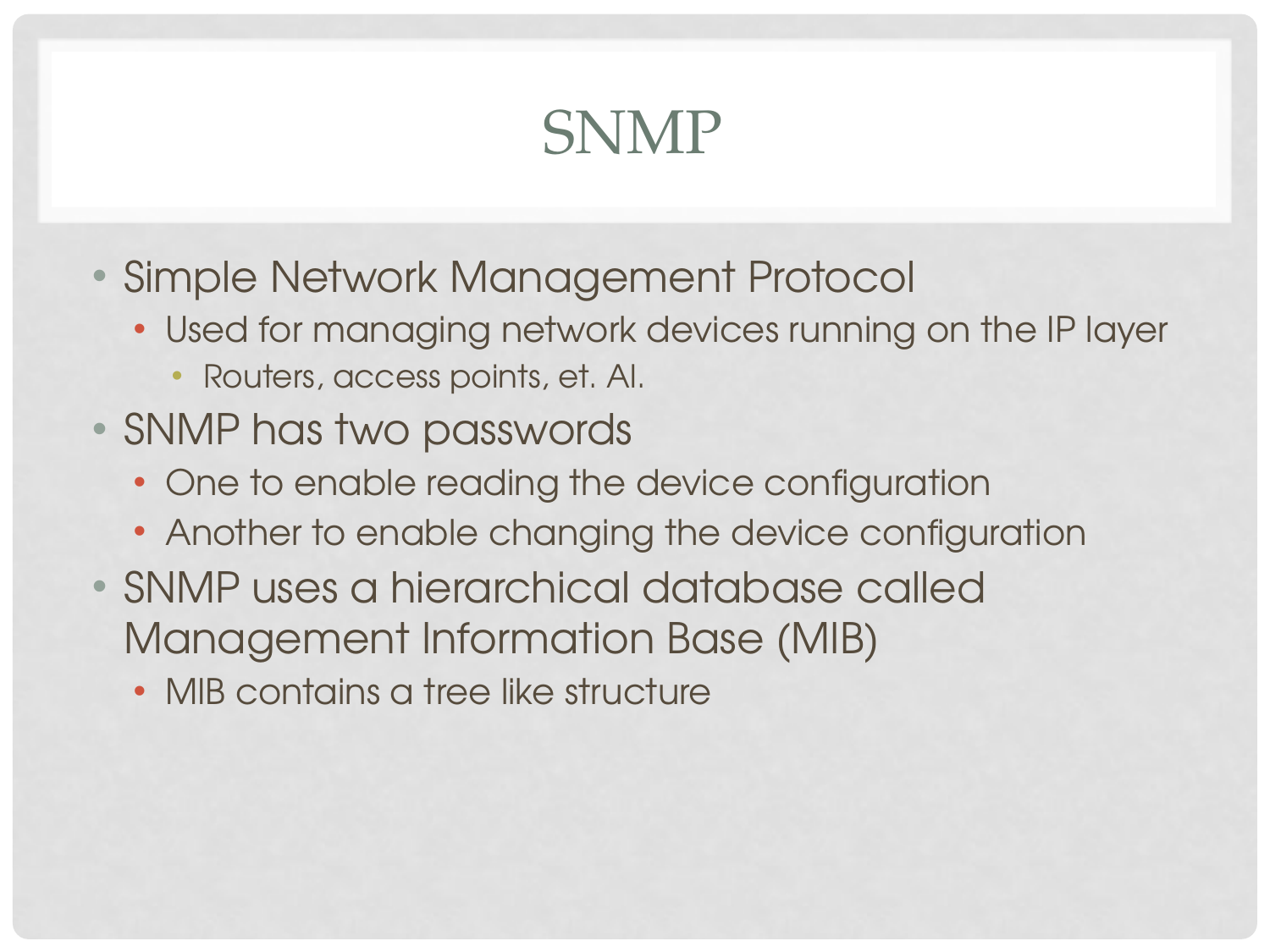

# snmp
Simple Network Management Protocol
Used for managing network devices running on the IP layer
Routers, access points, et. Al.
SNMP has two passwords
One to enable reading the device configuration
Another to enable changing the device configuration
SNMP uses a hierarchical database called Management Information Base (MIB)
MIB contains a tree like structure